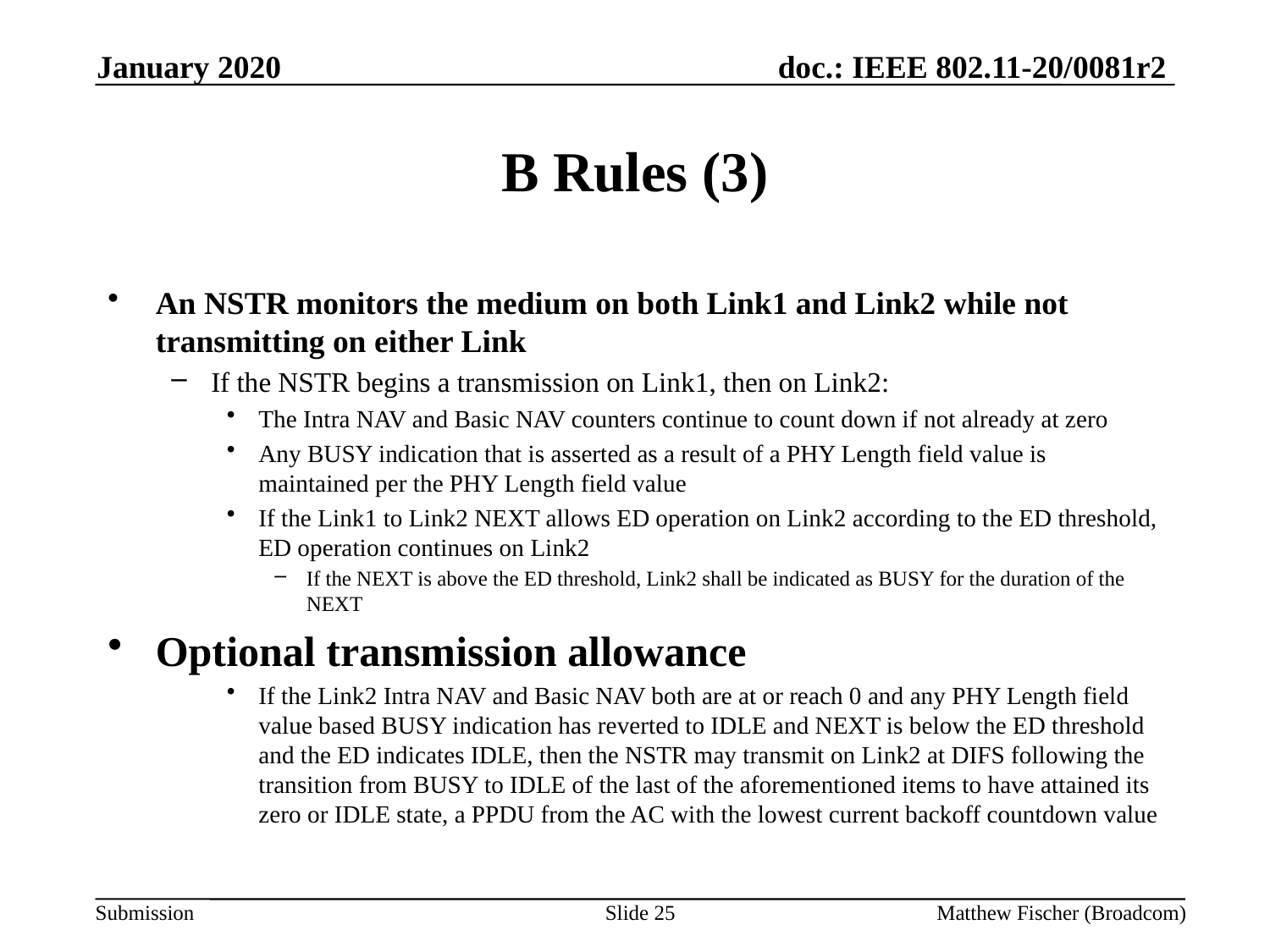

January 2020
# B Rules (3)
An NSTR monitors the medium on both Link1 and Link2 while not transmitting on either Link
If the NSTR begins a transmission on Link1, then on Link2:
The Intra NAV and Basic NAV counters continue to count down if not already at zero
Any BUSY indication that is asserted as a result of a PHY Length field value is maintained per the PHY Length field value
If the Link1 to Link2 NEXT allows ED operation on Link2 according to the ED threshold, ED operation continues on Link2
If the NEXT is above the ED threshold, Link2 shall be indicated as BUSY for the duration of the NEXT
Optional transmission allowance
If the Link2 Intra NAV and Basic NAV both are at or reach 0 and any PHY Length field value based BUSY indication has reverted to IDLE and NEXT is below the ED threshold and the ED indicates IDLE, then the NSTR may transmit on Link2 at DIFS following the transition from BUSY to IDLE of the last of the aforementioned items to have attained its zero or IDLE state, a PPDU from the AC with the lowest current backoff countdown value
Slide 25
Matthew Fischer (Broadcom)